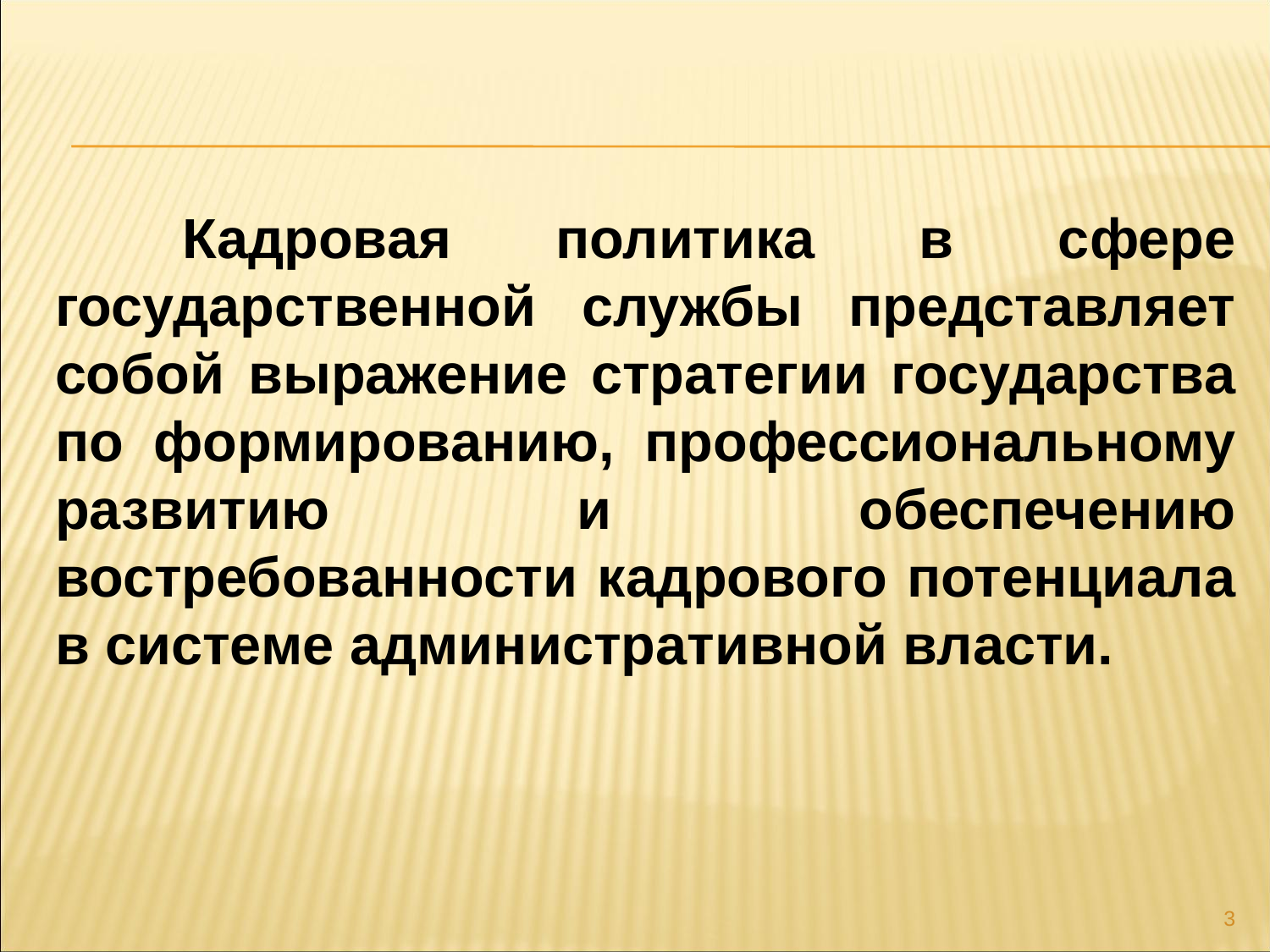

Кадровая политика в сфере государственной службы представляет собой выражение стратегии государства по формированию, профессиональному развитию и обеспечению востребованности кадрового потенциала в системе административной власти.
3